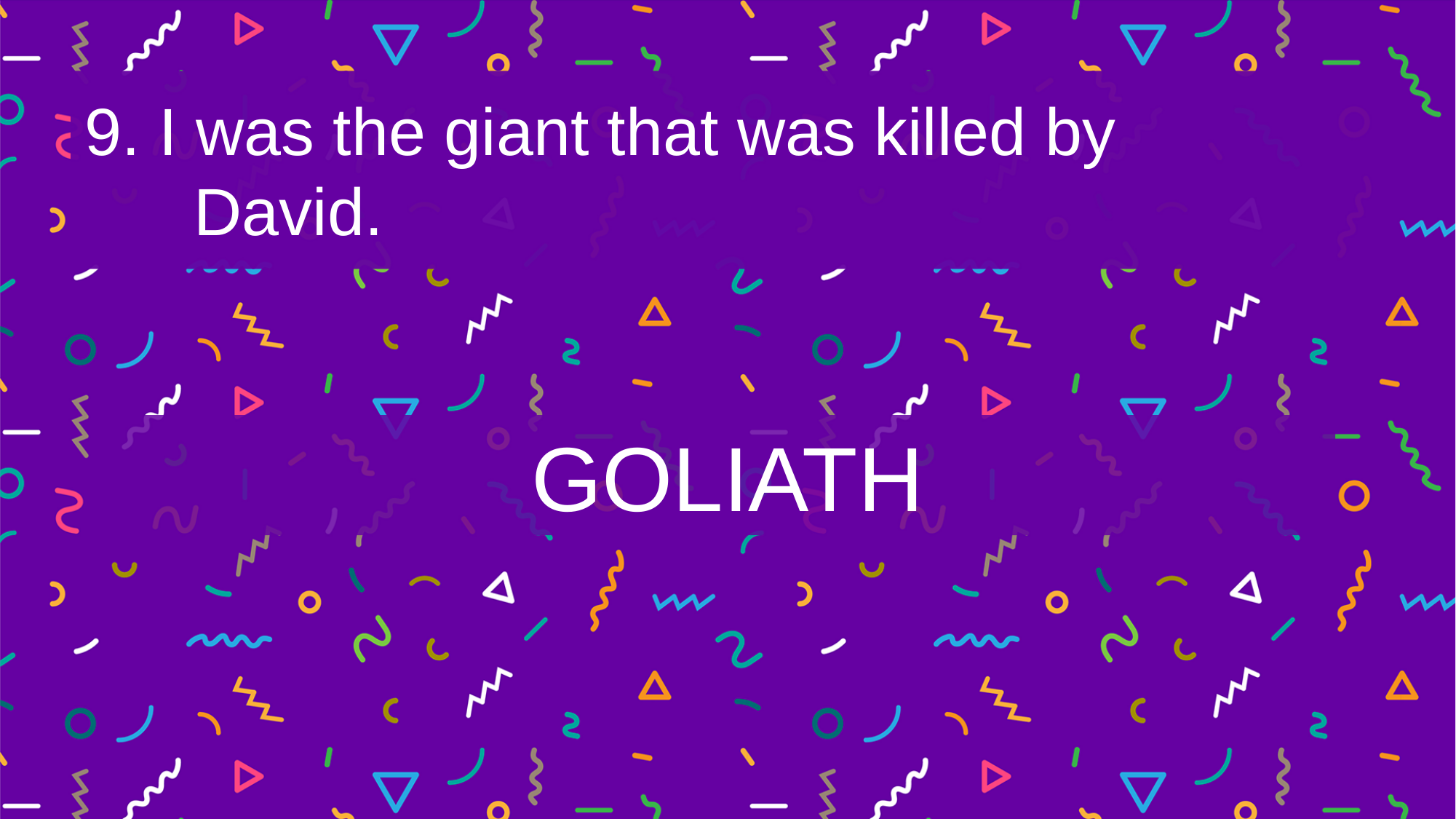

9. I was the giant that was killed by
	David.
GOLIATH